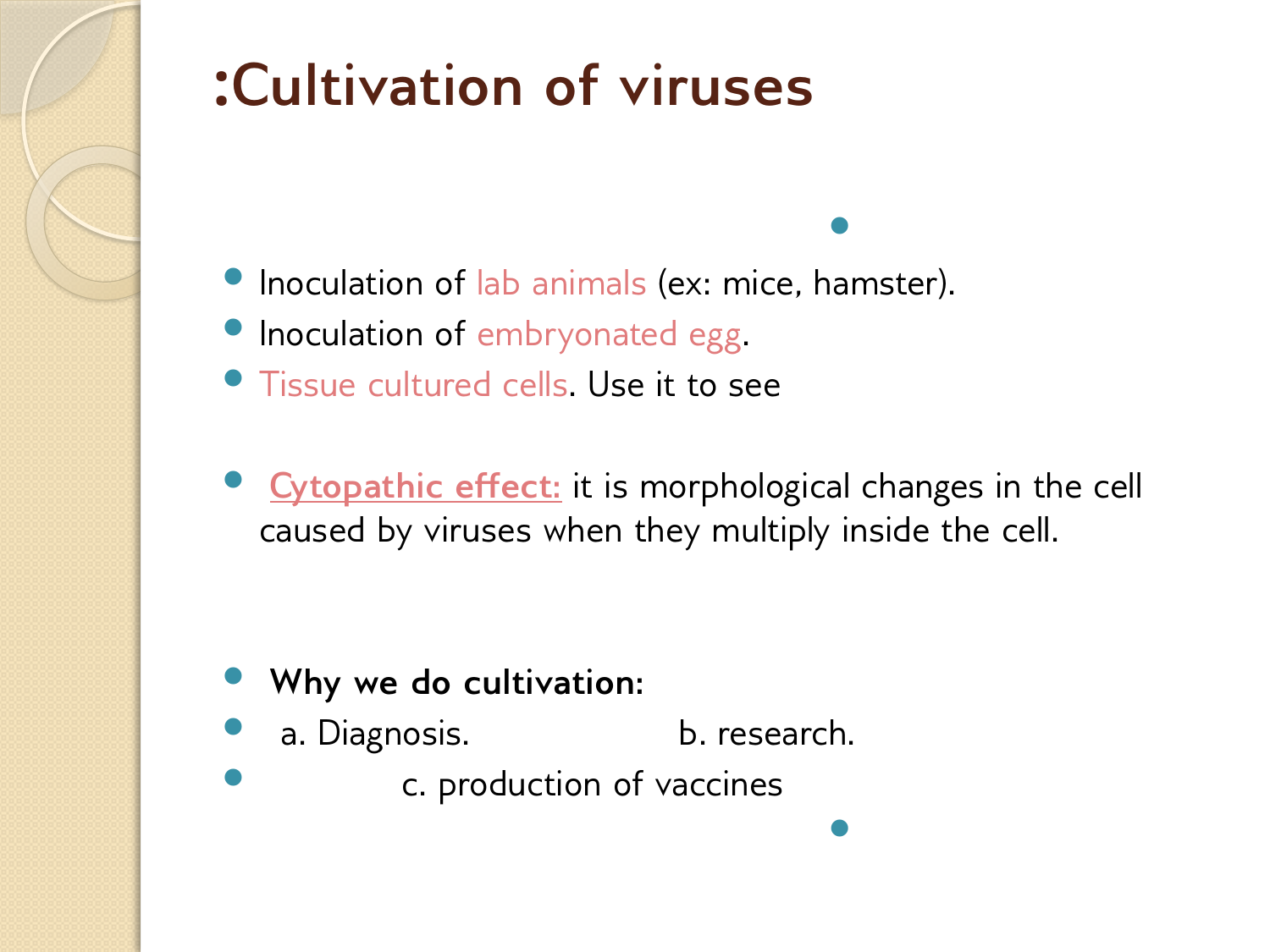

# Cultivation of viruses:

Inoculation of lab animals (ex: mice, hamster).
Inoculation of embryonated egg.
Tissue cultured cells. Use it to see

 Cytopathic effect: it is morphological changes in the cell caused by viruses when they multiply inside the cell.

 Why we do cultivation:
  a. Diagnosis.                   b. research.
             c. production of vaccines